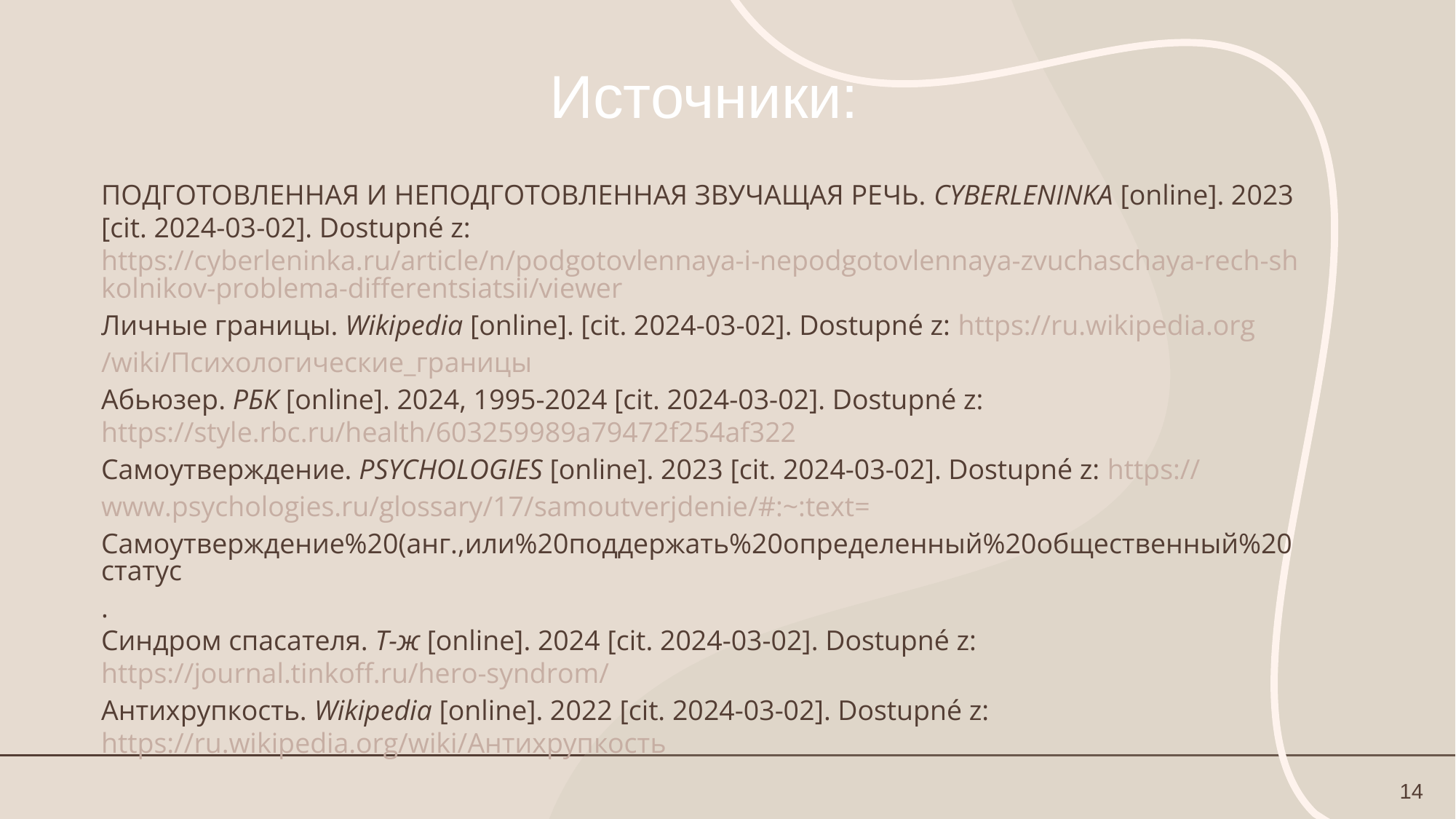

Источники:
ПОДГОТОВЛЕННАЯ И НЕПОДГОТОВЛЕННАЯ ЗВУЧАЩАЯ РЕЧЬ. CYBERLENINKA [online]. 2023 [cit. 2024-03-02]. Dostupné z: https://cyberleninka.ru/article/n/podgotovlennaya-i-nepodgotovlennaya-zvuchaschaya-rech-shkolnikov-problema-differentsiatsii/viewer
Личные границы. Wikipedia [online]. [cit. 2024-03-02]. Dostupné z: https://ru.wikipedia.org/wiki/Психологические_границы
Абьюзер. РБК [online]. 2024, 1995-2024 [cit. 2024-03-02]. Dostupné z: https://style.rbc.ru/health/603259989a79472f254af322
Самоутверждение. PSYCHOLOGIES [online]. 2023 [cit. 2024-03-02]. Dostupné z: https://www.psychologies.ru/glossary/17/samoutverjdenie/#:~:text=Самоутверждение%20(анг.,или%20поддержать%20определенный%20общественный%20статус.
Синдром спасателя. Т-ж [online]. 2024 [cit. 2024-03-02]. Dostupné z: https://journal.tinkoff.ru/hero-syndrom/
Антихрупкость. Wikipedia [online]. 2022 [cit. 2024-03-02]. Dostupné z: https://ru.wikipedia.org/wiki/Антихрупкость
14